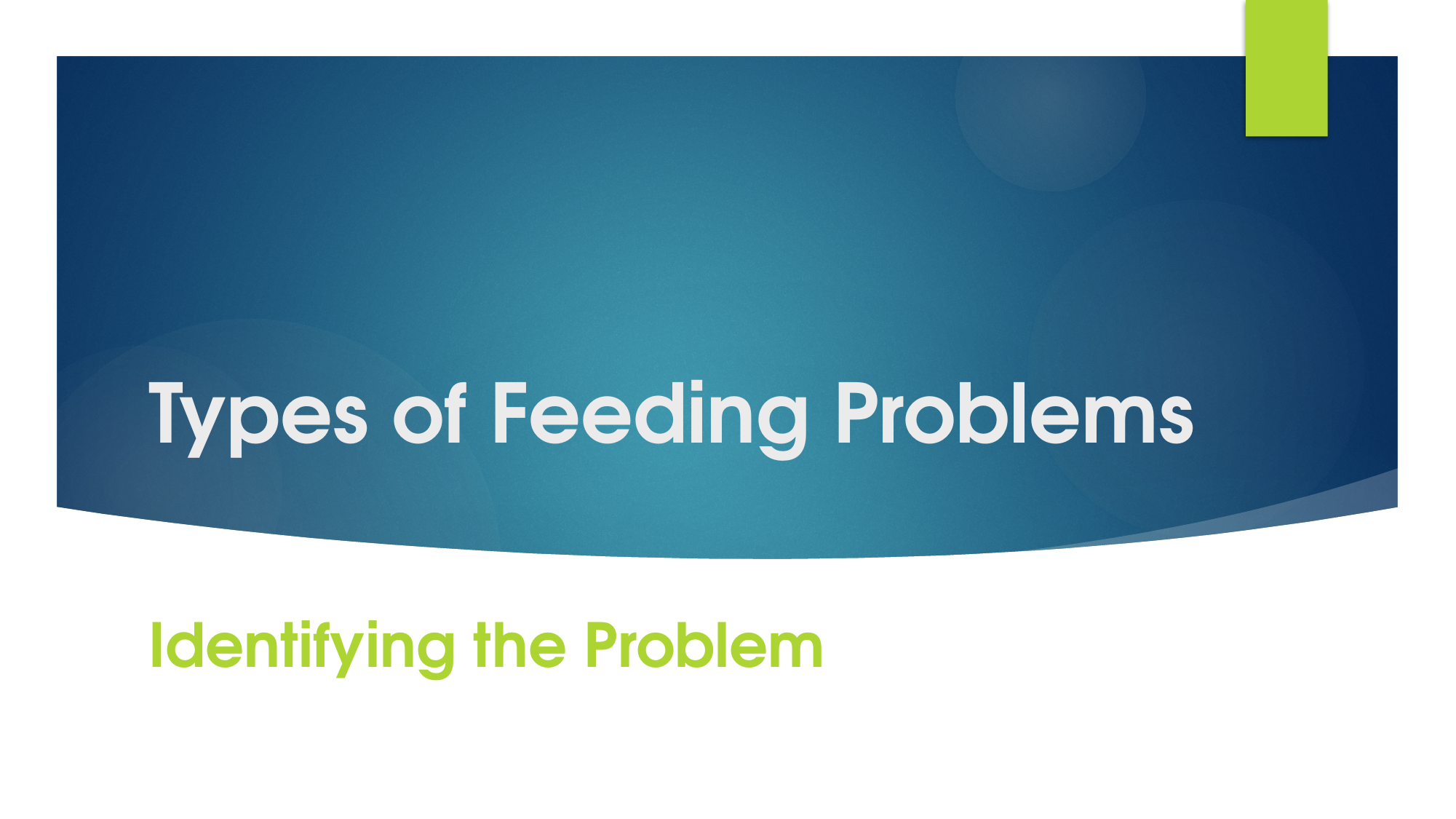

# Types of Feeding Problems
Identifying the Problem